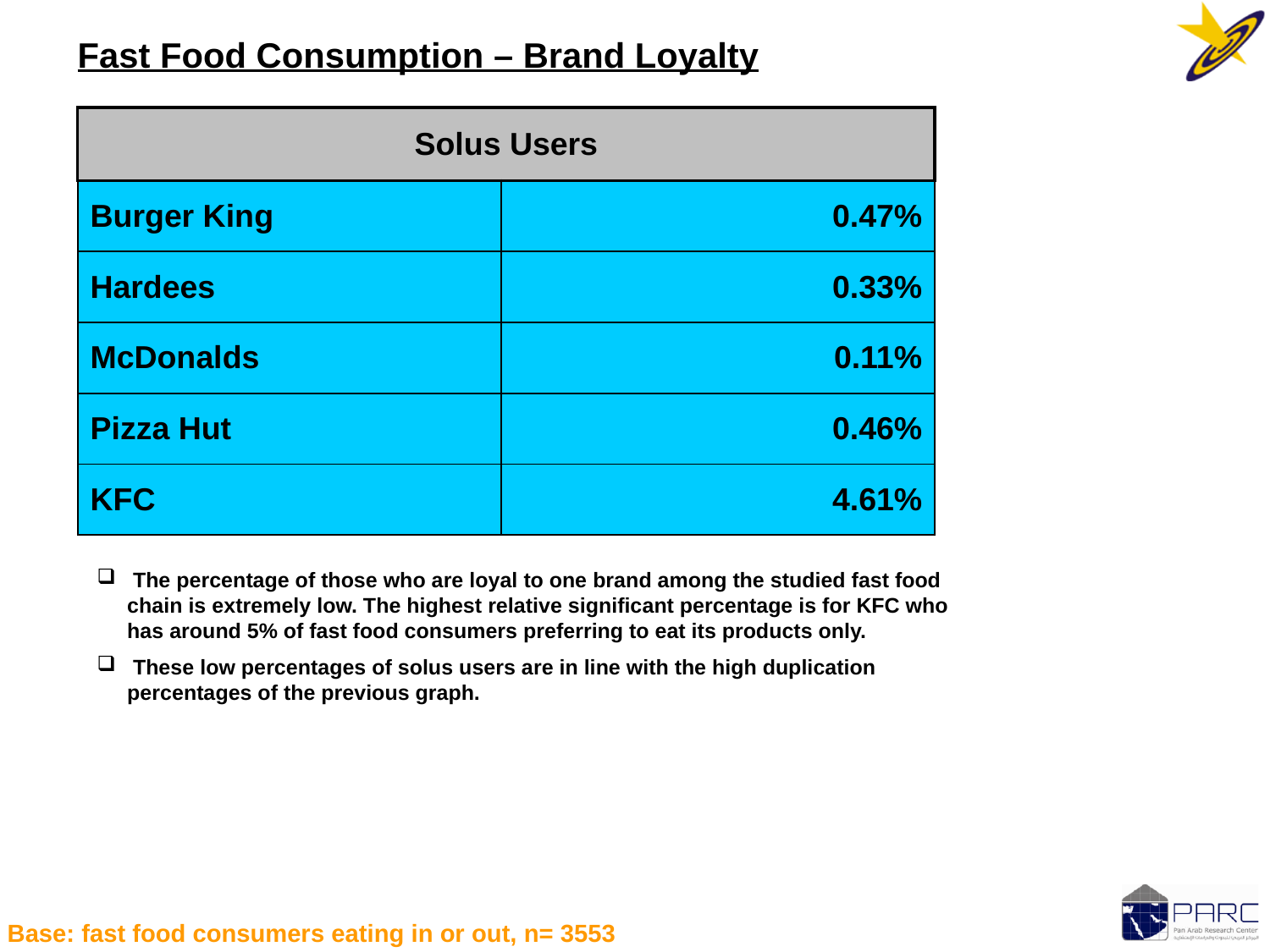

Fast Food Consumption – Brand Loyalty
| Solus Users |  |
| --- | --- |
| Burger King | 0.47% |
| Hardees | 0.33% |
| McDonalds | 0.11% |
| Pizza Hut | 0.46% |
| KFC | 4.61% |
 The percentage of those who are loyal to one brand among the studied fast food chain is extremely low. The highest relative significant percentage is for KFC who has around 5% of fast food consumers preferring to eat its products only.
 These low percentages of solus users are in line with the high duplication percentages of the previous graph.

Base: fast food consumers eating in or out, n= 3553